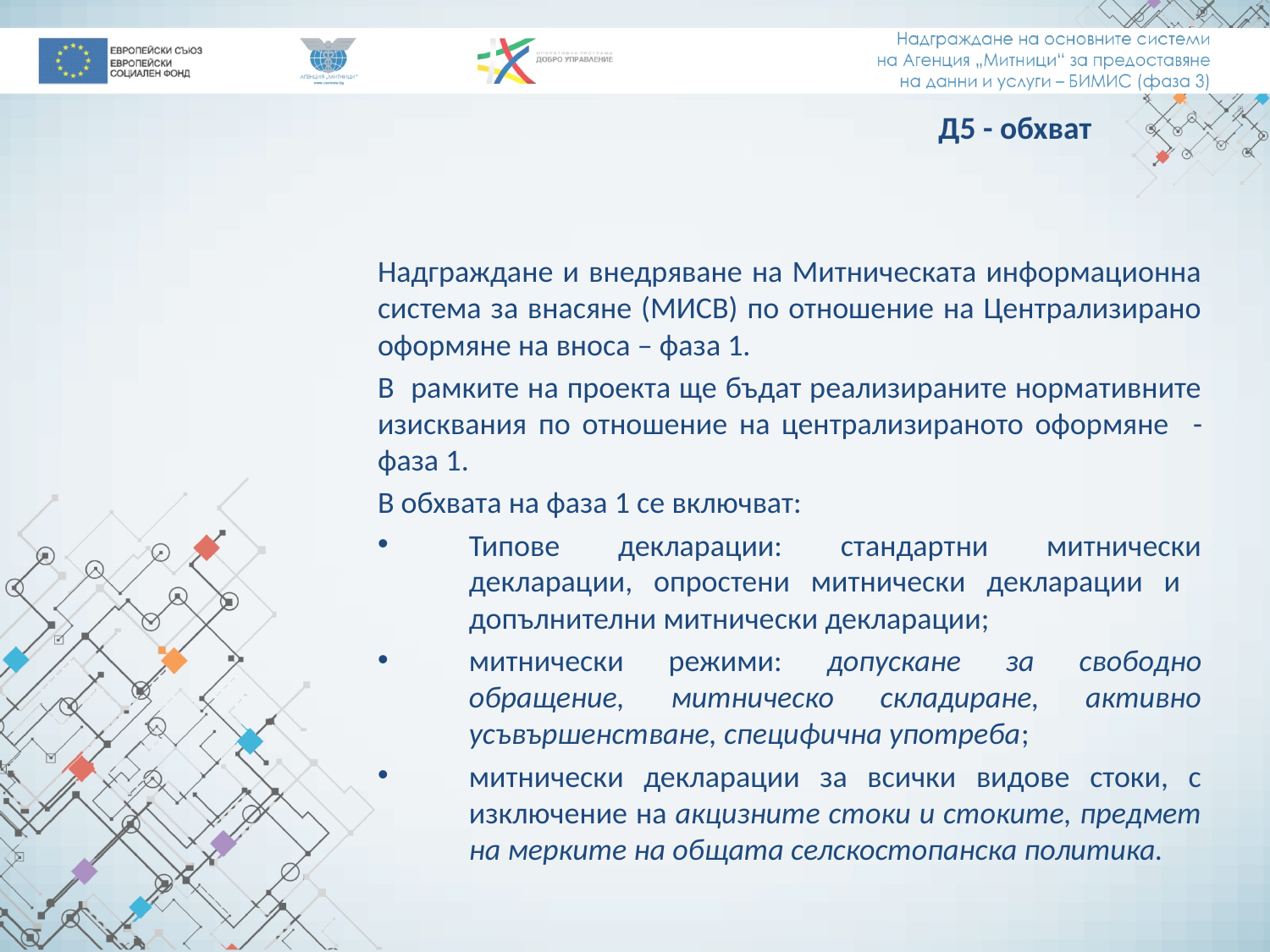

# Д5 - обхват

Надграждане и внедряване на Митническата информационна система за внасяне (МИСВ) по отношение на Централизирано оформяне на вноса – фаза 1.
В  рамките на проекта ще бъдат реализираните нормативните изисквания по отношение на централизираното оформяне  - фаза 1.
В обхвата на фаза 1 се включват:
Типове декларации: стандартни митнически декларации, опростени митнически декларации и  допълнителни митнически декларации;
митнически режими: допускане за свободно обращение, митническо складиране, активно усъвършенстване, специфична употреба;
митнически декларации за всички видове стоки, с изключение на акцизните стоки и стоките, предмет на мерките на общата селскостопанска политика.